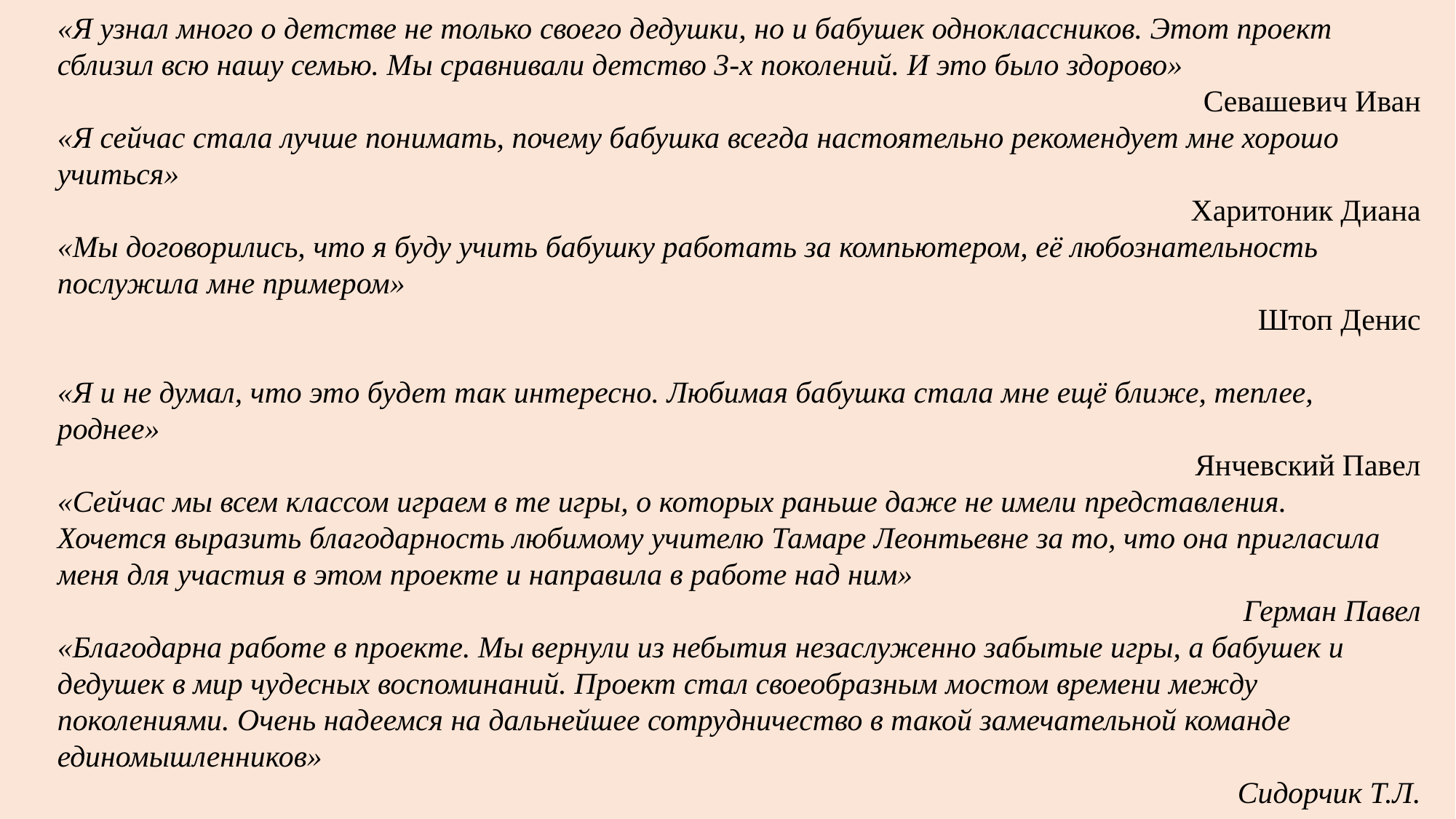

«Я узнал много о детстве не только своего дедушки, но и бабушек одноклассников. Этот проект сблизил всю нашу семью. Мы сравнивали детство 3-х поколений. И это было здорово»
Севашевич Иван
«Я сейчас стала лучше понимать, почему бабушка всегда настоятельно рекомендует мне хорошо учиться»
Харитоник Диана
«Мы договорились, что я буду учить бабушку работать за компьютером, её любознательность послужила мне примером»
Штоп Денис

«Я и не думал, что это будет так интересно. Любимая бабушка стала мне ещё ближе, теплее, роднее»
Янчевский Павел
«Сейчас мы всем классом играем в те игры, о которых раньше даже не имели представления.
Хочется выразить благодарность любимому учителю Тамаре Леонтьевне за то, что она пригласила меня для участия в этом проекте и направила в работе над ним»
Герман Павел
«Благодарна работе в проекте. Мы вернули из небытия незаслуженно забытые игры, а бабушек и дедушек в мир чудесных воспоминаний. Проект стал своеобразным мостом времени между поколениями. Очень надеемся на дальнейшее сотрудничество в такой замечательной команде единомышленников»
Сидорчик Т.Л.